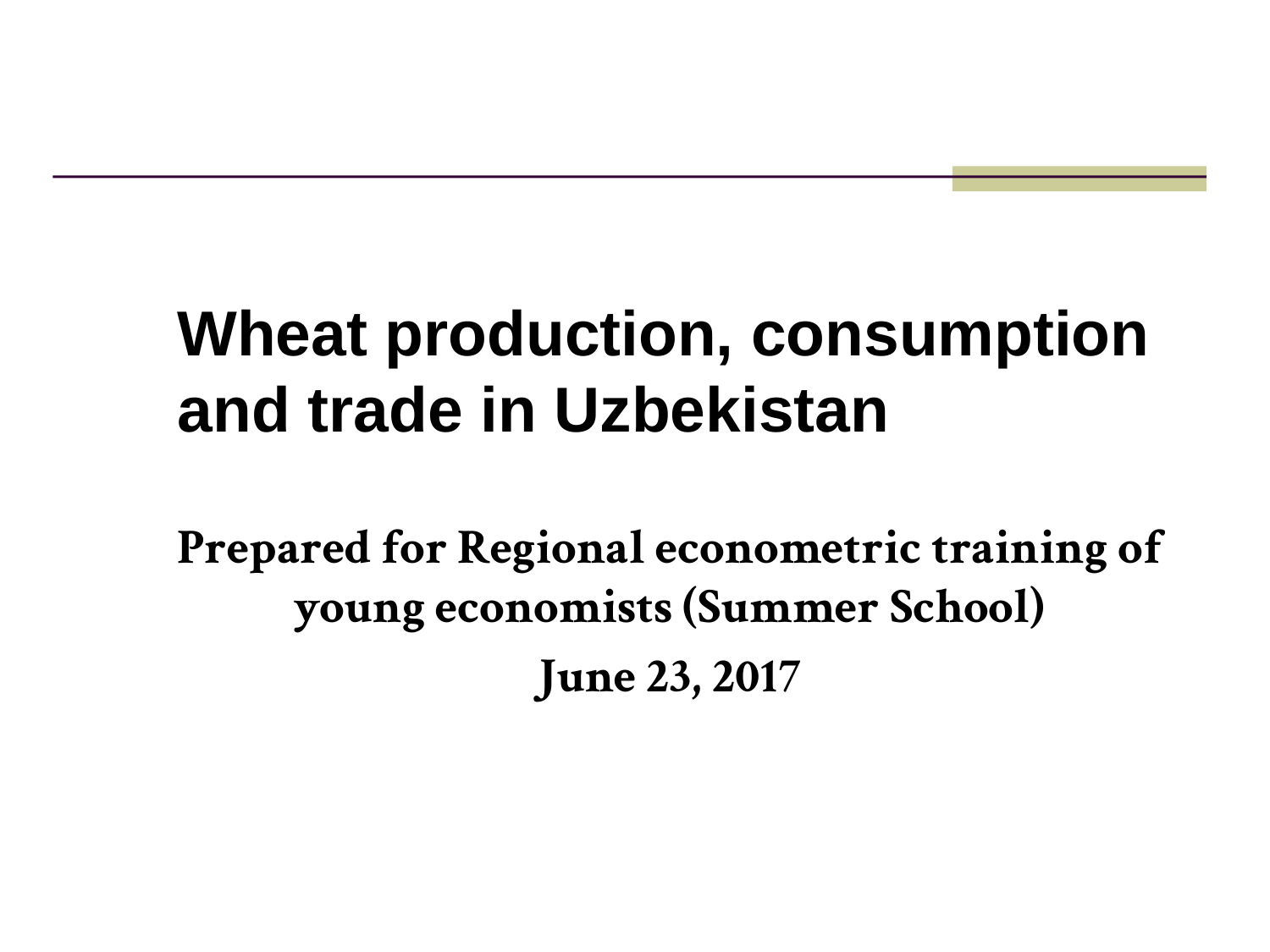

Wheat production, consumption and trade in Uzbekistan

Prepared for Regional econometric training of young economists (Summer School)
June 23, 2017